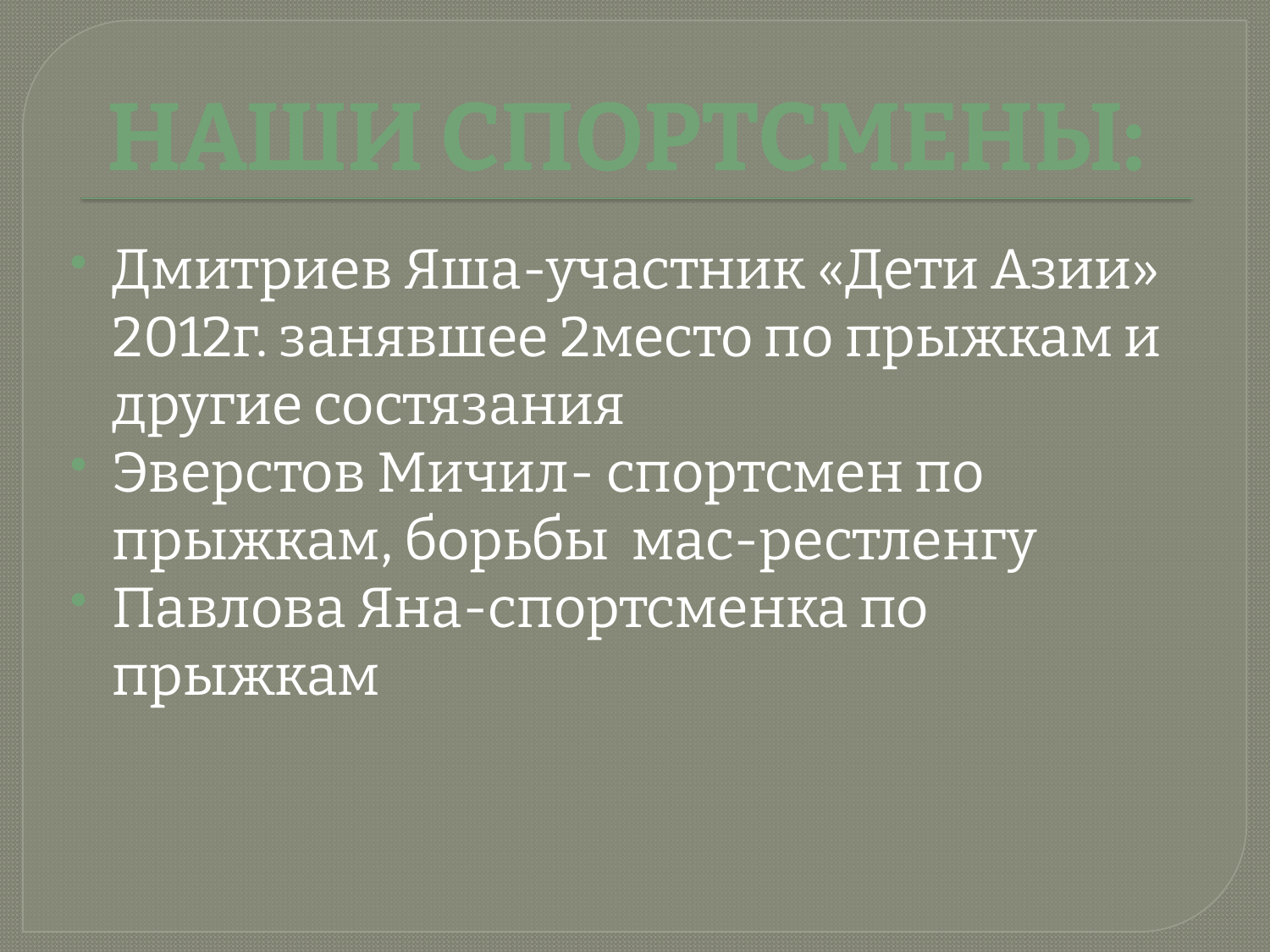

Наши спортсмены:

Дмитриев Яша-участник «Дети Азии» 2012г. занявшее 2место по прыжкам и другие состязания
Эверстов Мичил- спортсмен по прыжкам, борьбы  мас-рестленгу
Павлова Яна-спортсменка по прыжкам